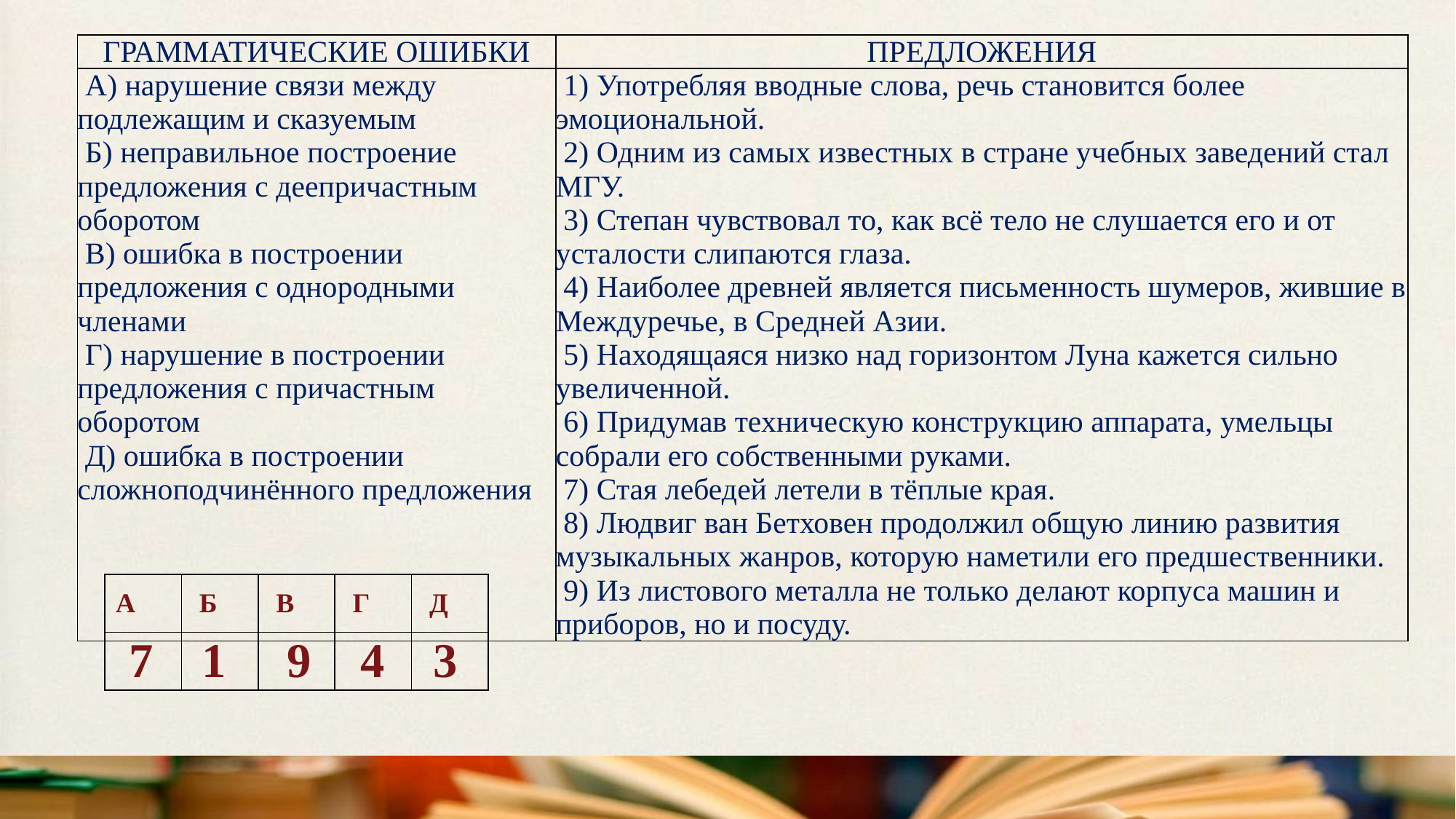

| ГРАММАТИЧЕСКИЕ ОШИБКИ | ПРЕДЛОЖЕНИЯ |
| --- | --- |
| A) нарушение связи между подлежащим и сказуемым Б) неправильное построение предложения с деепричастным оборотом B) ошибка в построении предложения с однородными членами Г) нарушение в построении предложения с причастным оборотом Д) ошибка в построении сложноподчинённого предложения | 1) Употребляя вводные слова, речь становится более эмоциональной. 2) Одним из самых известных в стране учебных заведений стал МГУ. 3) Степан чувствовал то, как всё тело не слушается его и от усталости слипаются глаза. 4) Наиболее древней является письменность шумеров, жившие в Междуречье, в Средней Азии. 5) Находящаяся низко над горизонтом Луна кажется сильно увеличенной. 6) Придумав техническую конструкцию аппарата, умельцы собрали его собственными руками. 7) Стая лебедей летели в тёплые края. 8) Людвиг ван Бетховен продолжил общую линию развития музыкальных жанров, которую наметили его предшественники. 9) Из листового металла не только делают корпуса машин и приборов, но и посуду. |
| А | Б | В | Г | Д |
| --- | --- | --- | --- | --- |
|  |  |  |  |  |
7    1     9    4    3